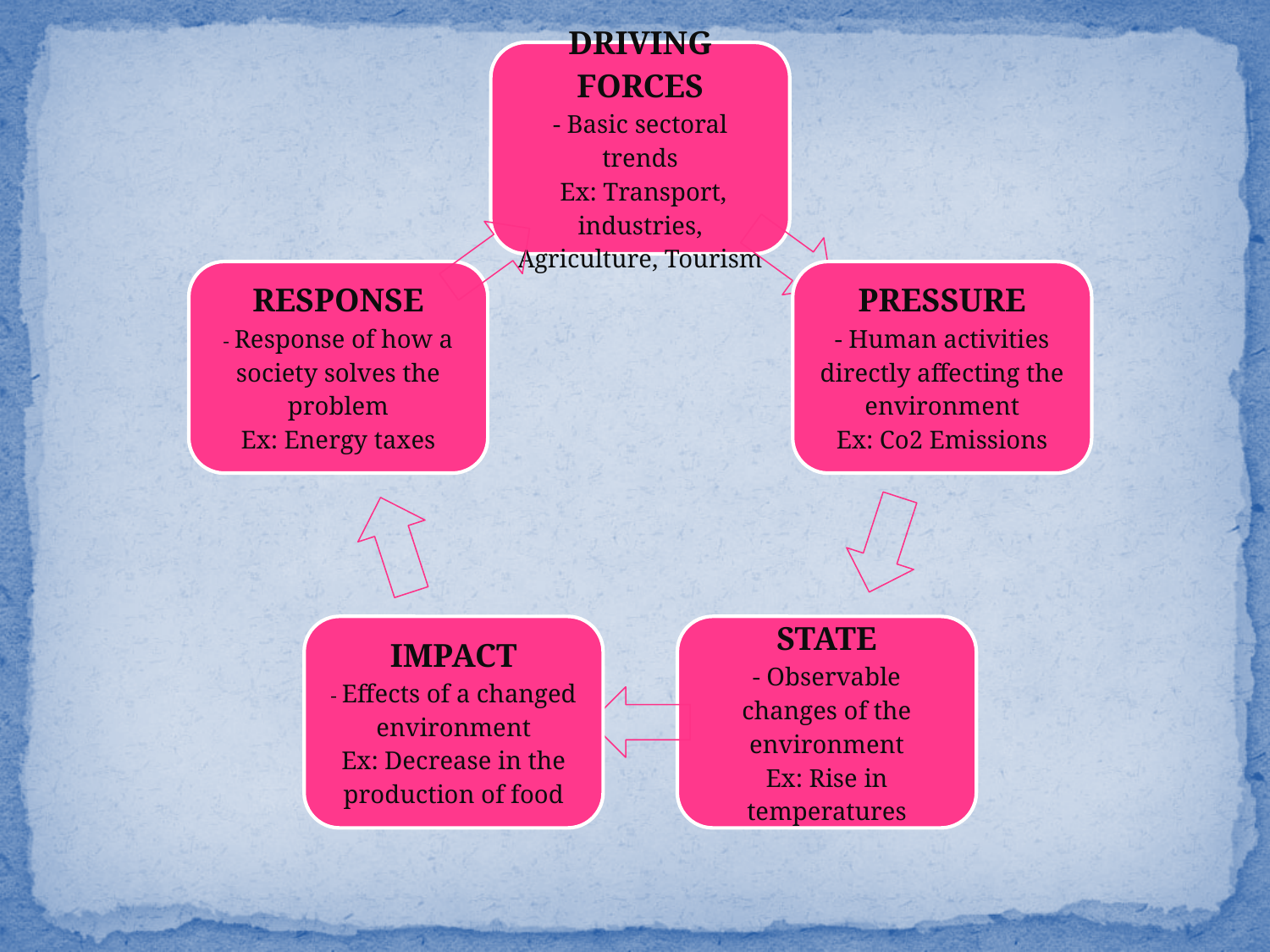

DRIVING FORCES
- Basic sectoral trends
 Ex: Transport, industries, Agriculture, Tourism
PRESSURE
- Human activities directly affecting the environment
Ex: Co2 Emissions
STATE
- Observable changes of the environment
Ex: Rise in temperatures
IMPACT
- Effects of a changed environment
Ex: Decrease in the production of food
RESPONSE
Ex: Energy taxes